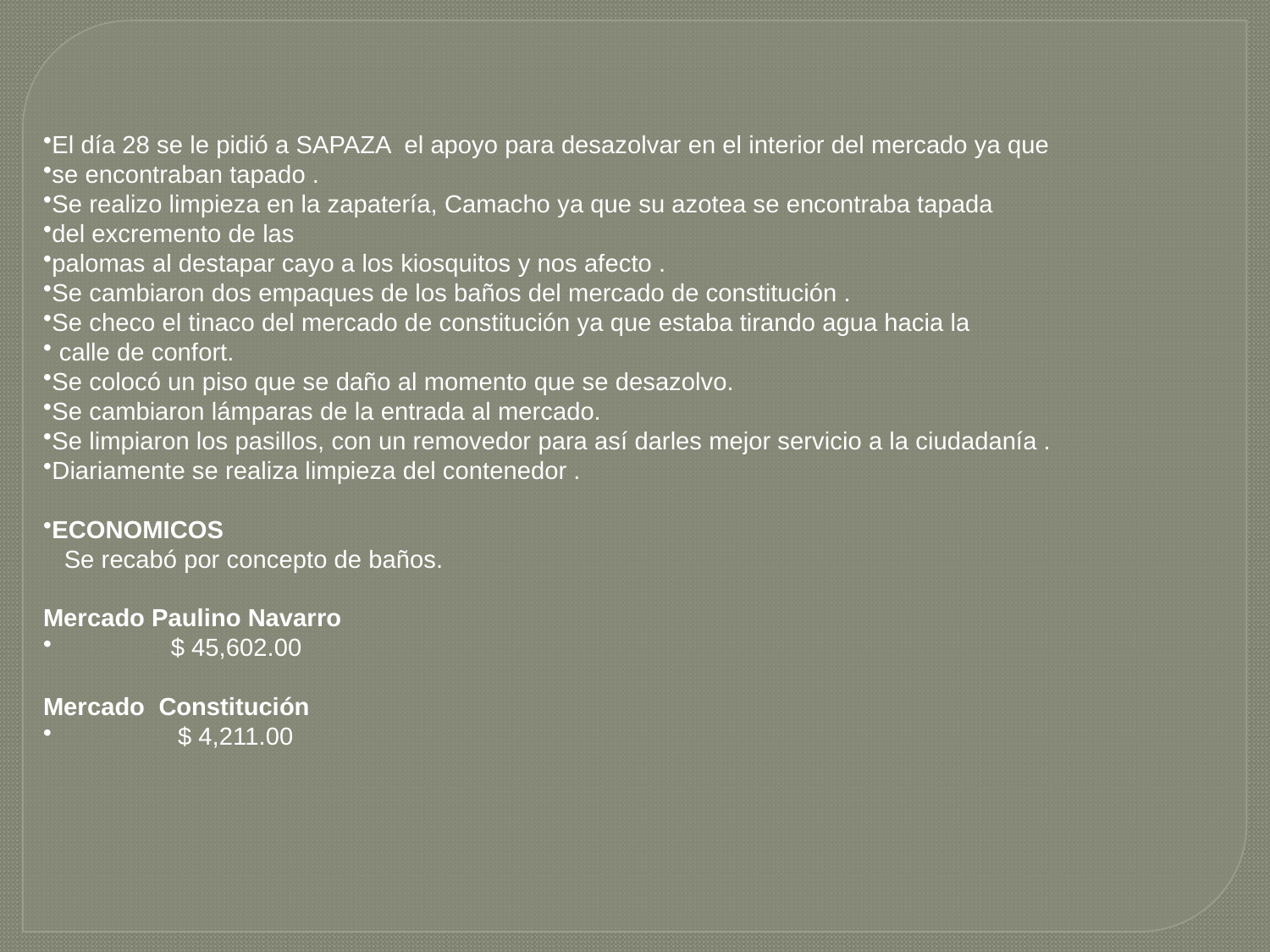

El día 28 se le pidió a SAPAZA  el apoyo para desazolvar en el interior del mercado ya que
se encontraban tapado .
Se realizo limpieza en la zapatería, Camacho ya que su azotea se encontraba tapada
del excremento de las
palomas al destapar cayo a los kiosquitos y nos afecto .
Se cambiaron dos empaques de los baños del mercado de constitución .
Se checo el tinaco del mercado de constitución ya que estaba tirando agua hacia la
 calle de confort.
Se colocó un piso que se daño al momento que se desazolvo.
Se cambiaron lámparas de la entrada al mercado.
Se limpiaron los pasillos, con un removedor para así darles mejor servicio a la ciudadanía .
Diariamente se realiza limpieza del contenedor .

ECONOMICOS
   Se recabó por concepto de baños.

Mercado Paulino Navarro
                 $ 45,602.00

Mercado  Constitución
                  $ 4,211.00